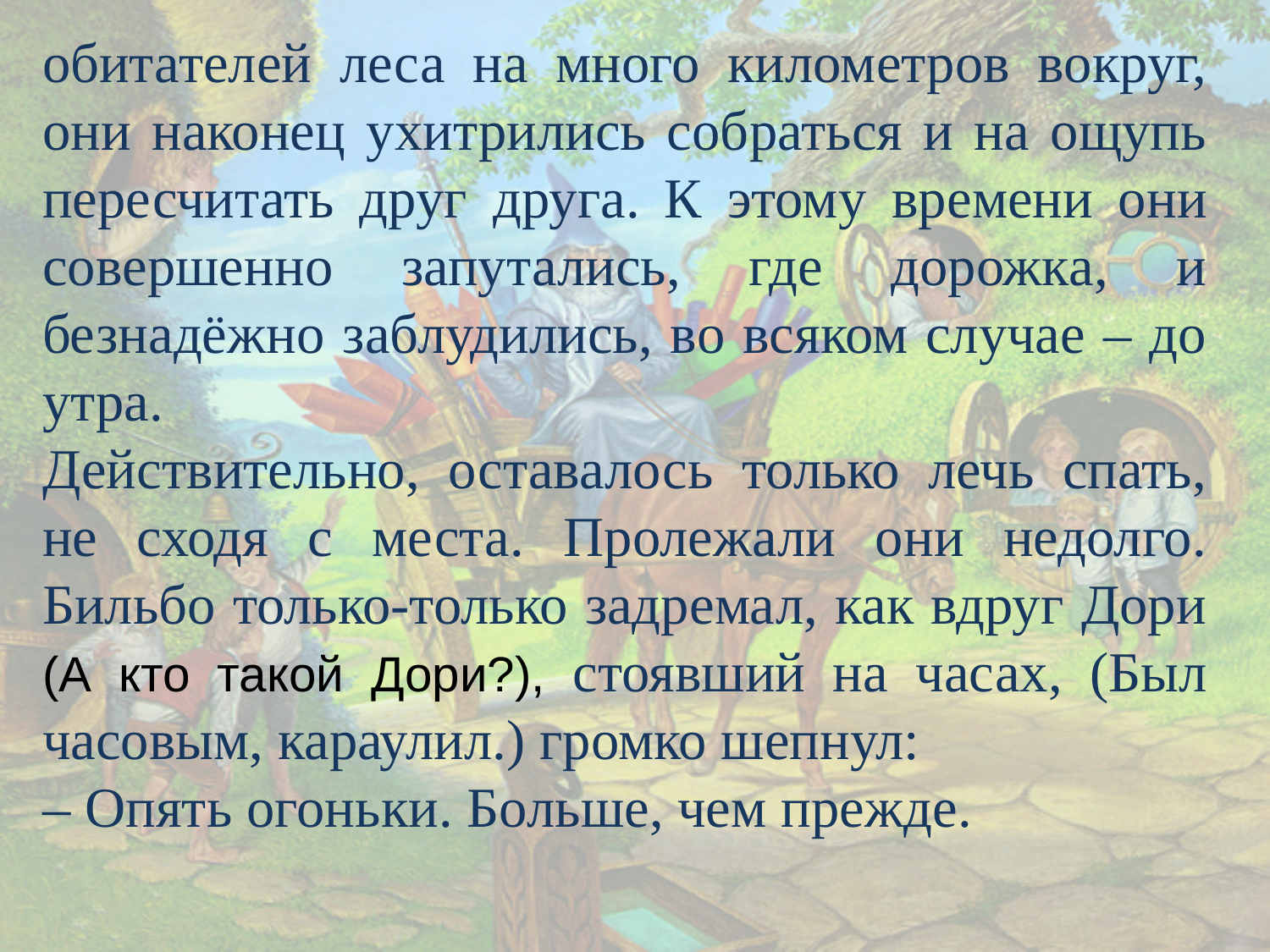

обитателей леса на много километров вокруг, они наконец ухитрились собраться и на ощупь пересчитать друг друга. К этому времени они совершенно запутались, где дорожка, и безнадёжно заблудились, во всяком случае – до утра.
Действительно, оставалось только лечь спать, не сходя с места. Пролежали они недолго. Бильбо только-только задремал, как вдруг Дори (А кто такой Дори?), стоявший на часах, (Был часовым, караулил.) громко шепнул:
– Опять огоньки. Больше, чем прежде.